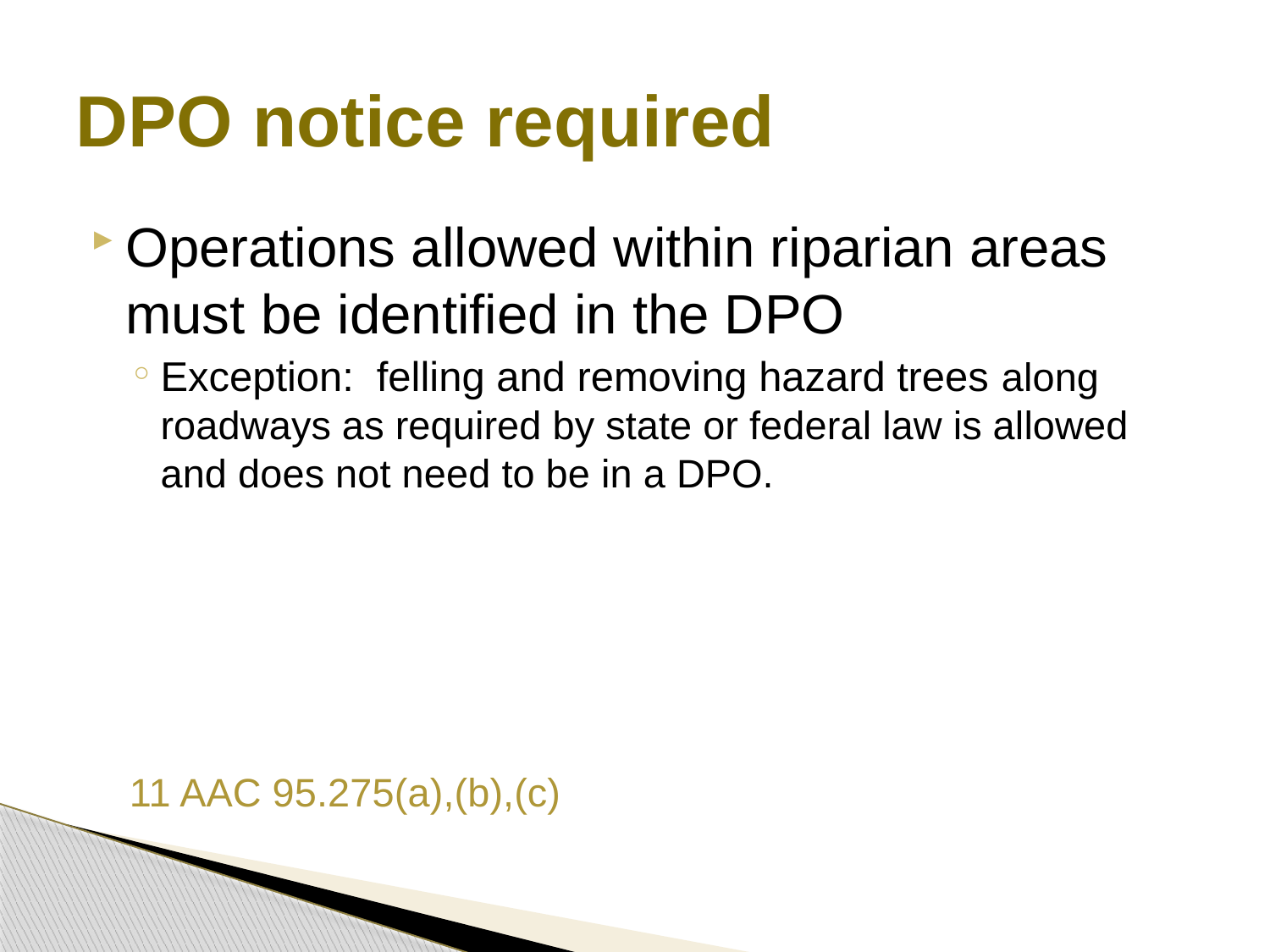

# DPO notice required
Operations allowed within riparian areas must be identified in the DPO
Exception:  felling and removing hazard trees along roadways as required by state or federal law is allowed and does not need to be in a DPO.

					11 AAC 95.275(a),(b),(c)